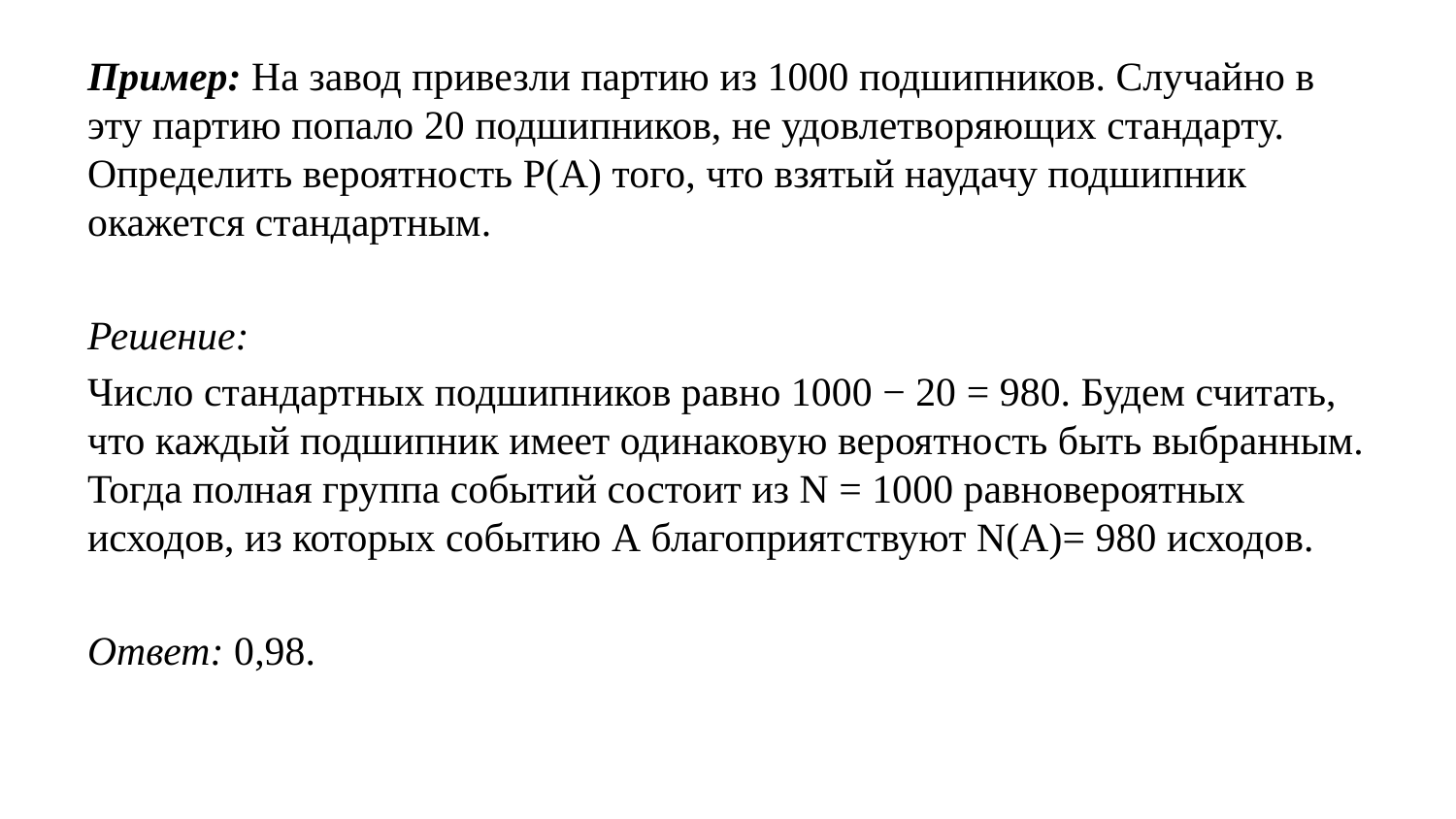

Пример: На завод привезли партию из 1000 подшипников. Случайно в эту партию попало 20 подшипников, не удовлетворяющих стандарту. Определить вероятность Р(А) того, что взятый наудачу подшипник окажется стандартным.

Решение:
Число стандартных подшипников равно 1000 − 20 = 980. Будем считать, что каждый подшипник имеет одинаковую вероятность быть выбранным. Тогда полная группа событий состоит из N = 1000 равновероятных исходов, из которых событию А благоприятствуют N(A)= 980 исходов.

Ответ: 0,98.